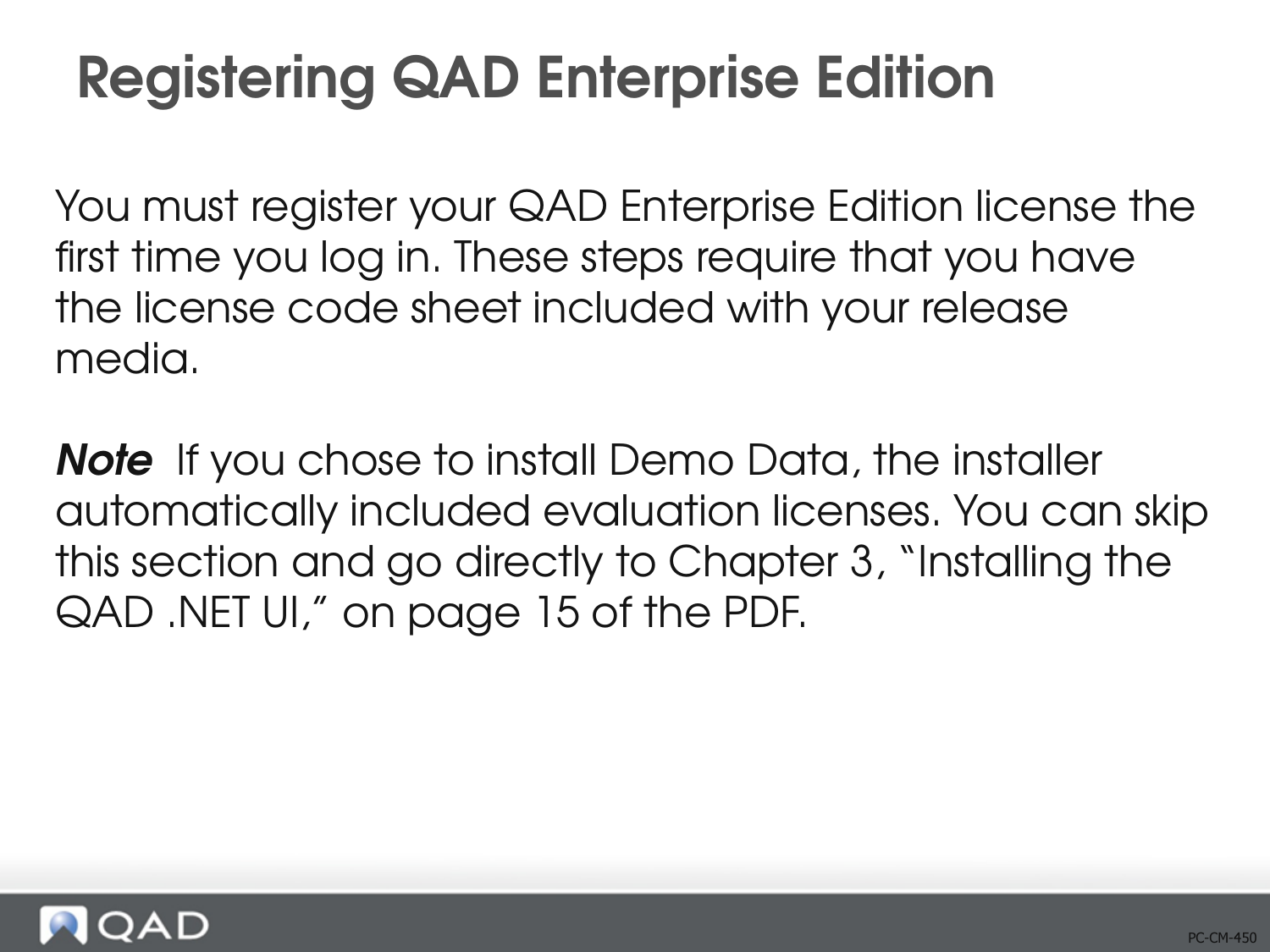

# Registering QAD Enterprise Edition
You must register your QAD Enterprise Edition license the first time you log in. These steps require that you have the license code sheet included with your release media.

Note  If you chose to install Demo Data, the installer automatically included evaluation licenses. You can skip this section and go directly to Chapter 3, “Installing the QAD .NET UI,” on page 15 of the PDF.
PC-CM-450